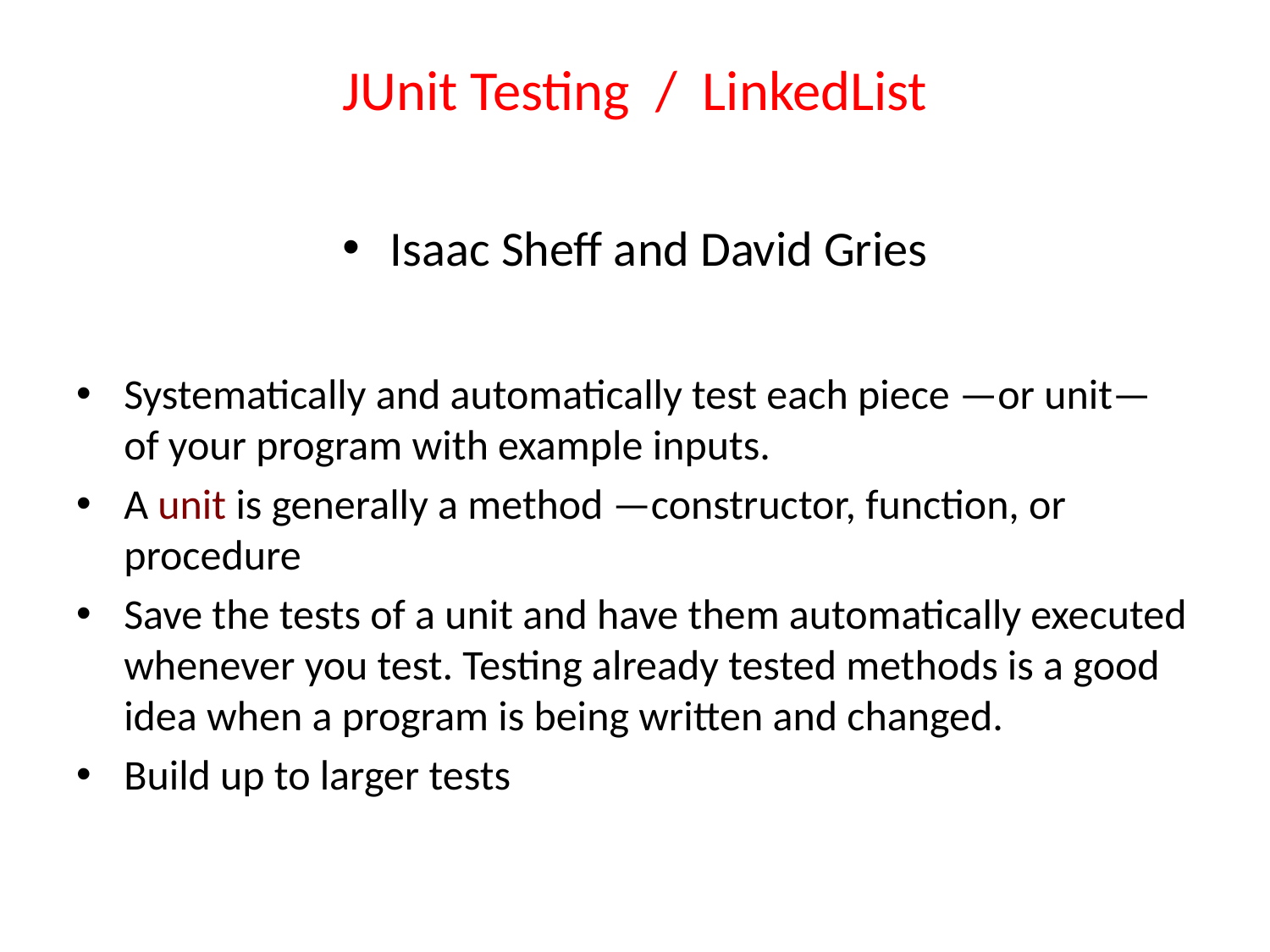

# JUnit Testing  /  LinkedList
Isaac Sheff and David Gries
Systematically and automatically test each piece —or unit— of your program with example inputs.
A unit is generally a method —constructor, function, or procedure
Save the tests of a unit and have them automatically executed whenever you test. Testing already tested methods is a good idea when a program is being written and changed.
Build up to larger tests